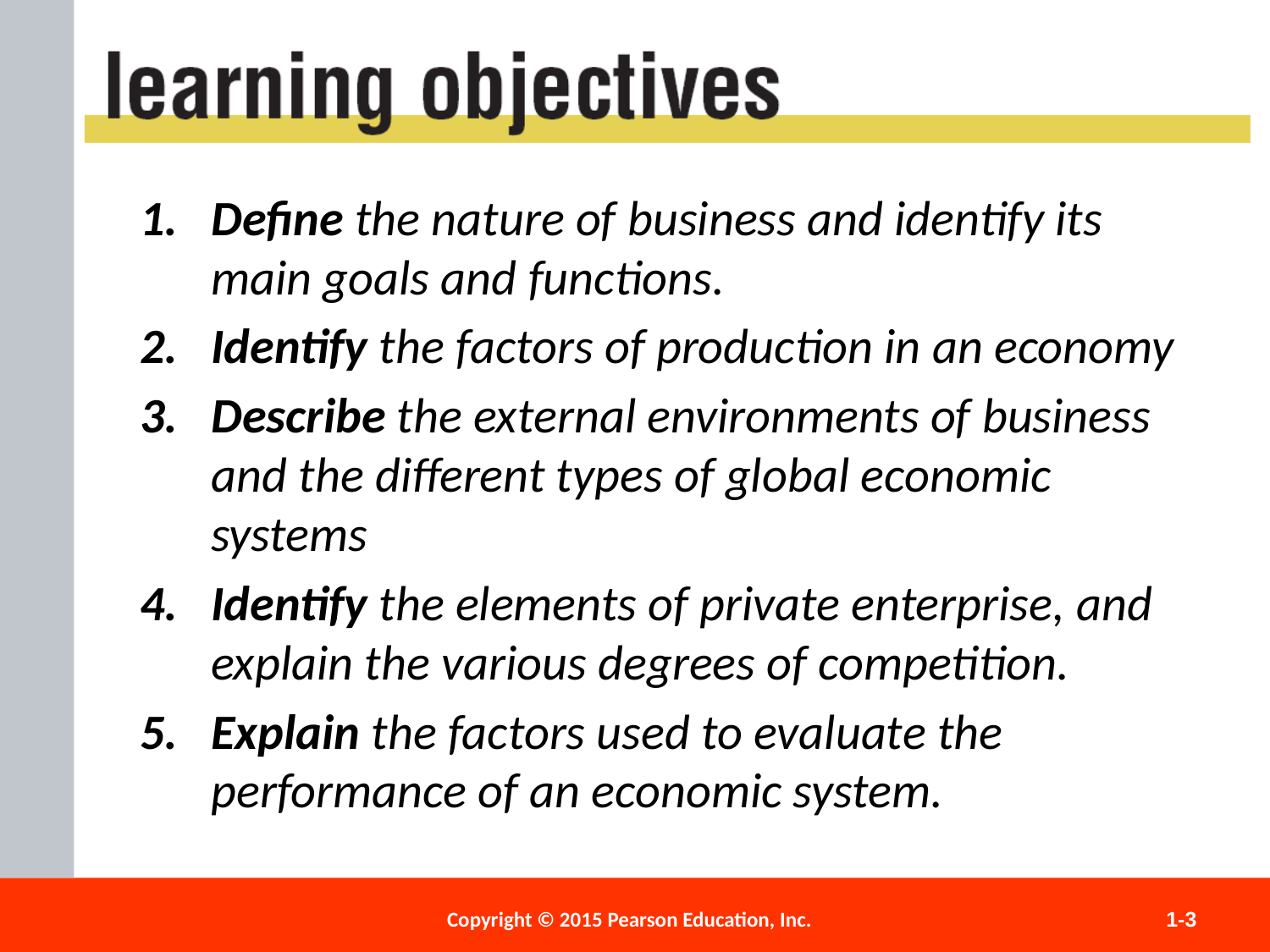

Define the nature of business and identify its main goals and functions.
Identify the factors of production in an economy
Describe the external environments of business  and the different types of global economic systems
Identify the elements of private enterprise, and explain the various degrees of competition.
Explain the factors used to evaluate the performance of an economic system.